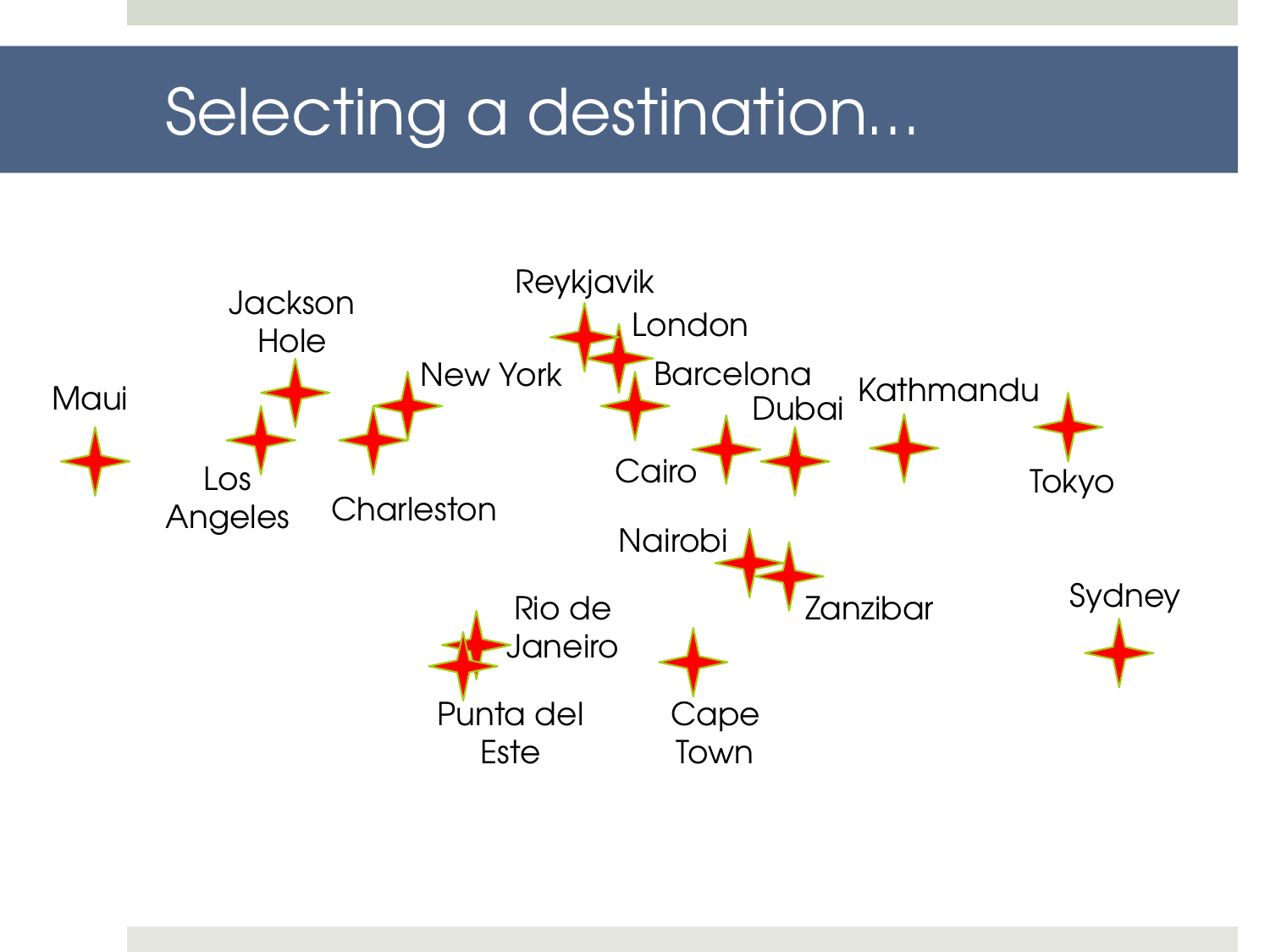

# Selecting a destination…
Reykjavik
Jackson Hole
London

Barcelona
New York

Kathmandu

Maui
Dubai

Cairo
Los Angeles
Tokyo
Charleston
Nairobi

Sydney
Rio de Janeiro
Zanzibar

Punta del Este
Cape Town